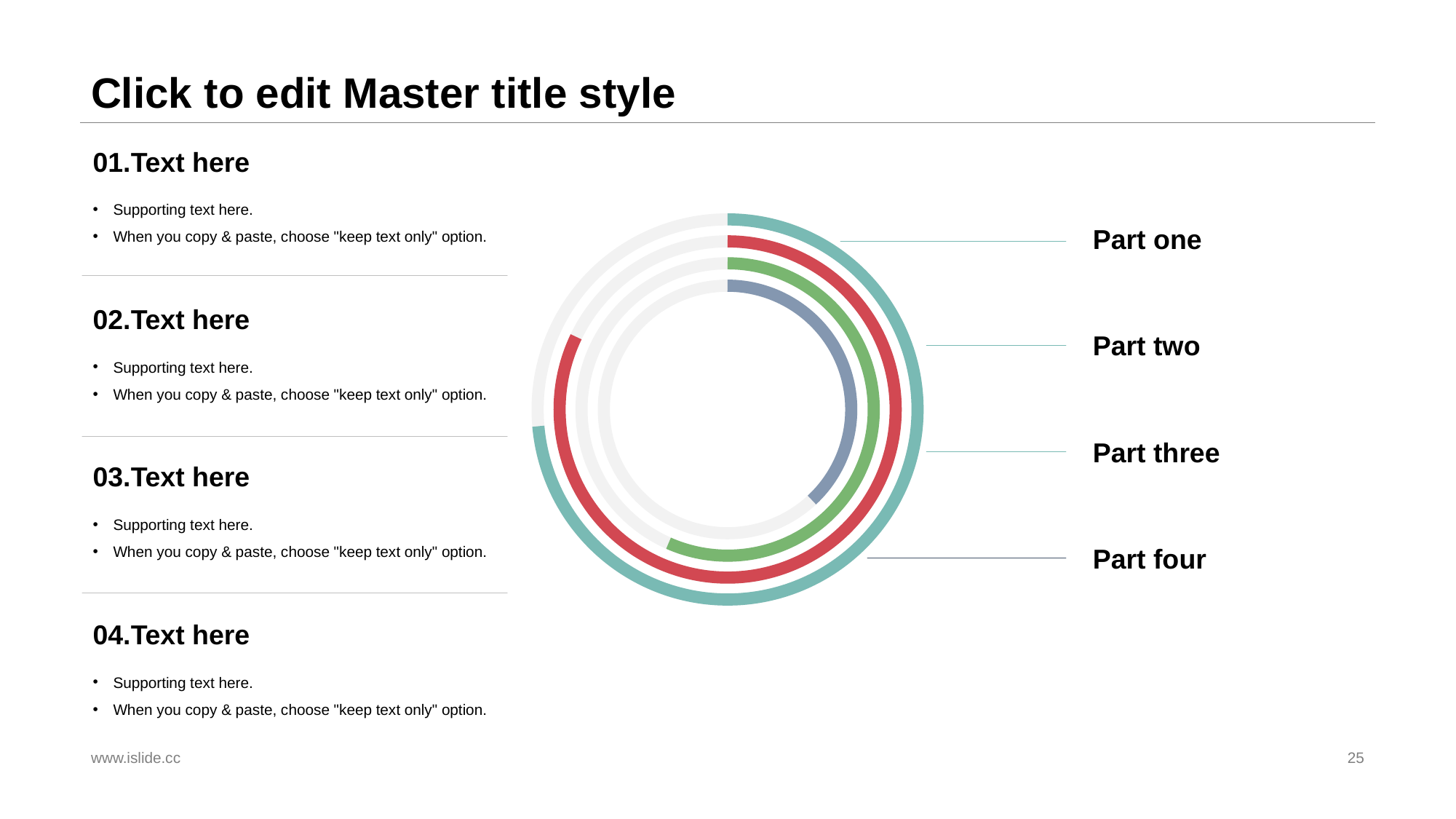

# Click to edit Master title style
01.Text here
Supporting text here.
When you copy & paste, choose "keep text only" option.
Part one

02.Text here
Supporting text here.
When you copy & paste, choose "keep text only" option.
Part two
Part three
03.Text here
Supporting text here.
When you copy & paste, choose "keep text only" option.
Part four
04.Text here
Supporting text here.
When you copy & paste, choose "keep text only" option.
www.islide.cc
25